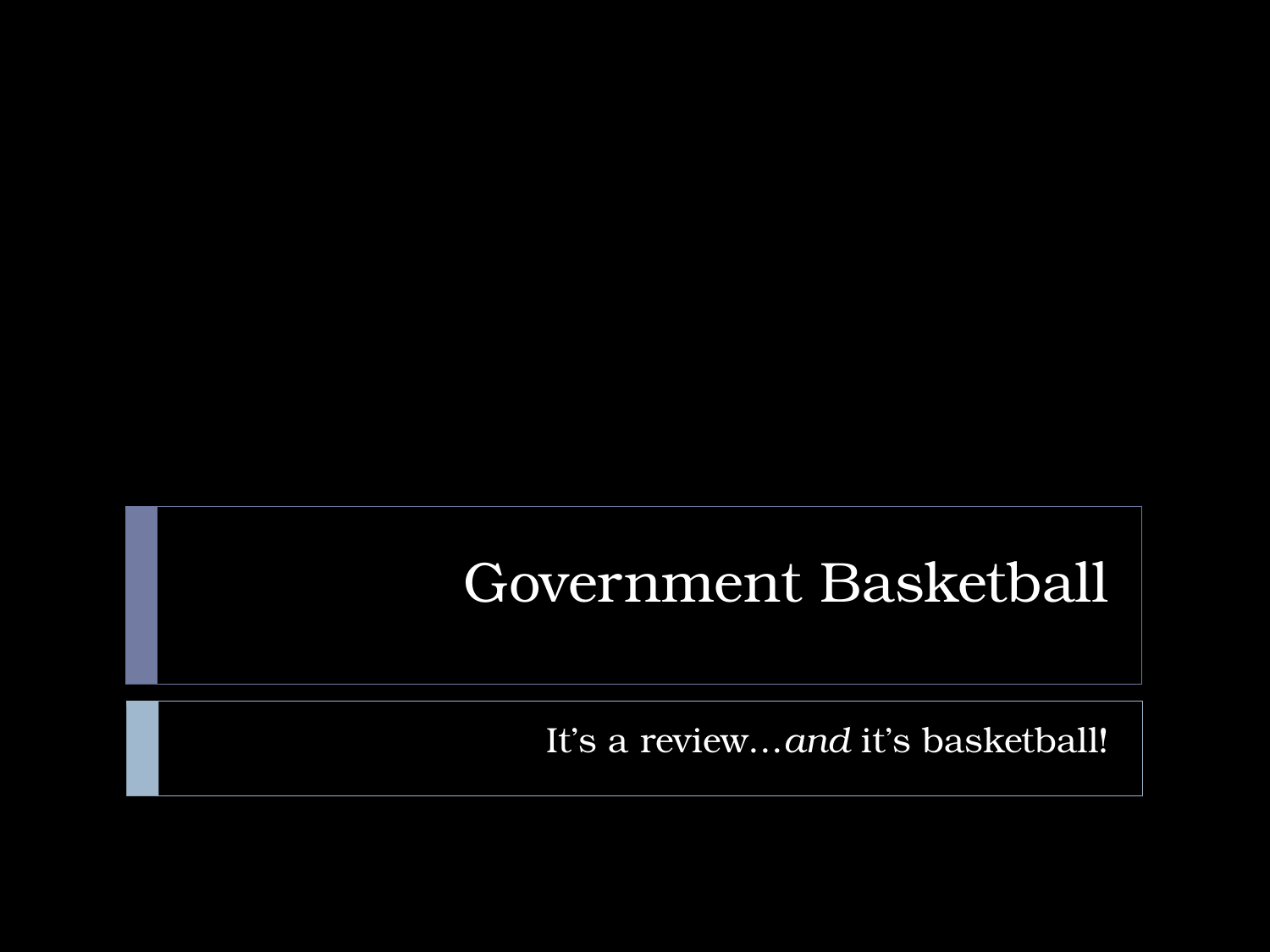

# Government Basketball
It’s a review…and it’s basketball!